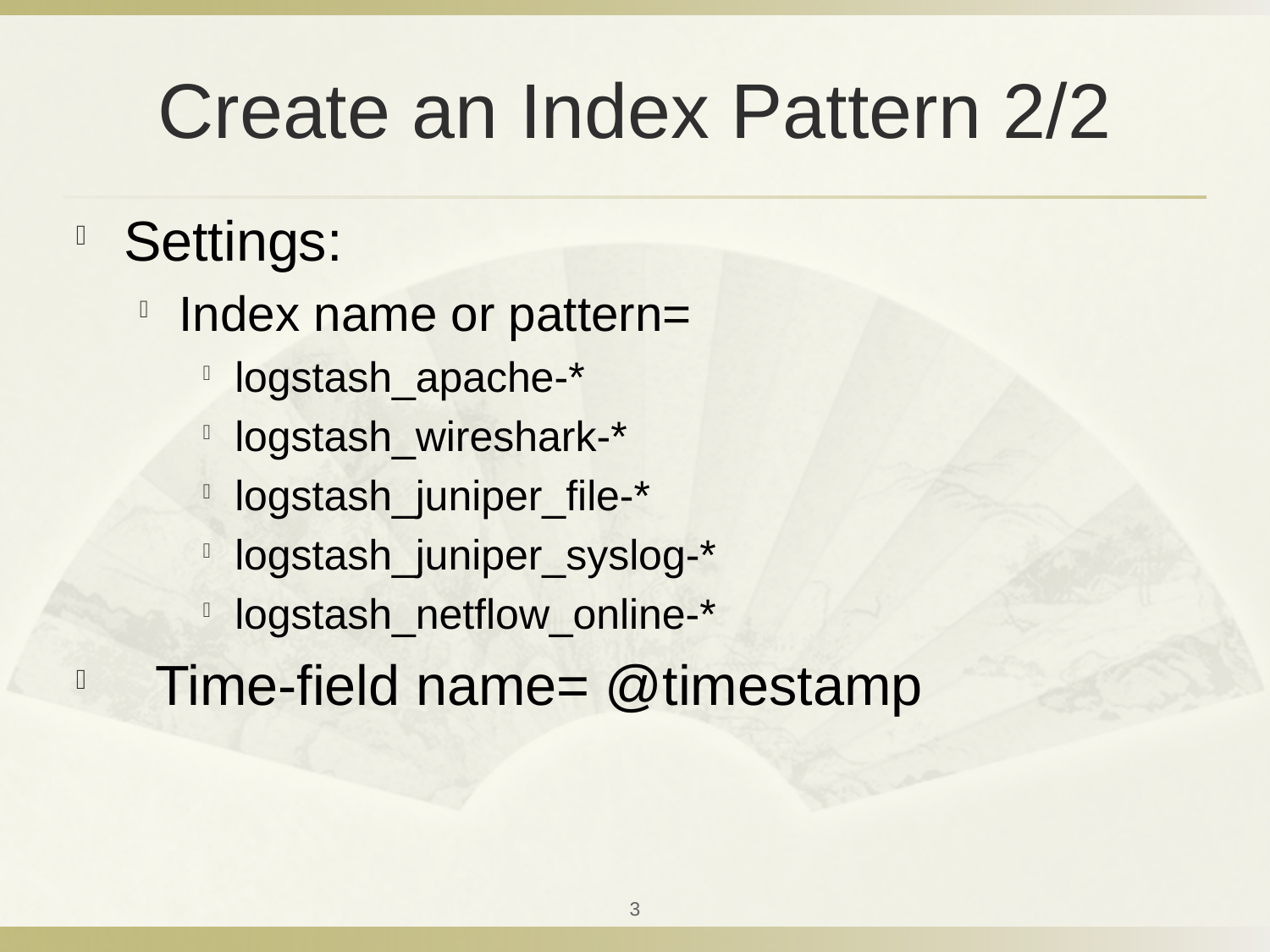

# Create an Index Pattern 2/2
Settings:
Index name or pattern=
logstash_apache-*
logstash_wireshark-*
logstash_juniper_file-*
logstash_juniper_syslog-*
logstash_netflow_online-*
  Time-field name= @timestamp
3